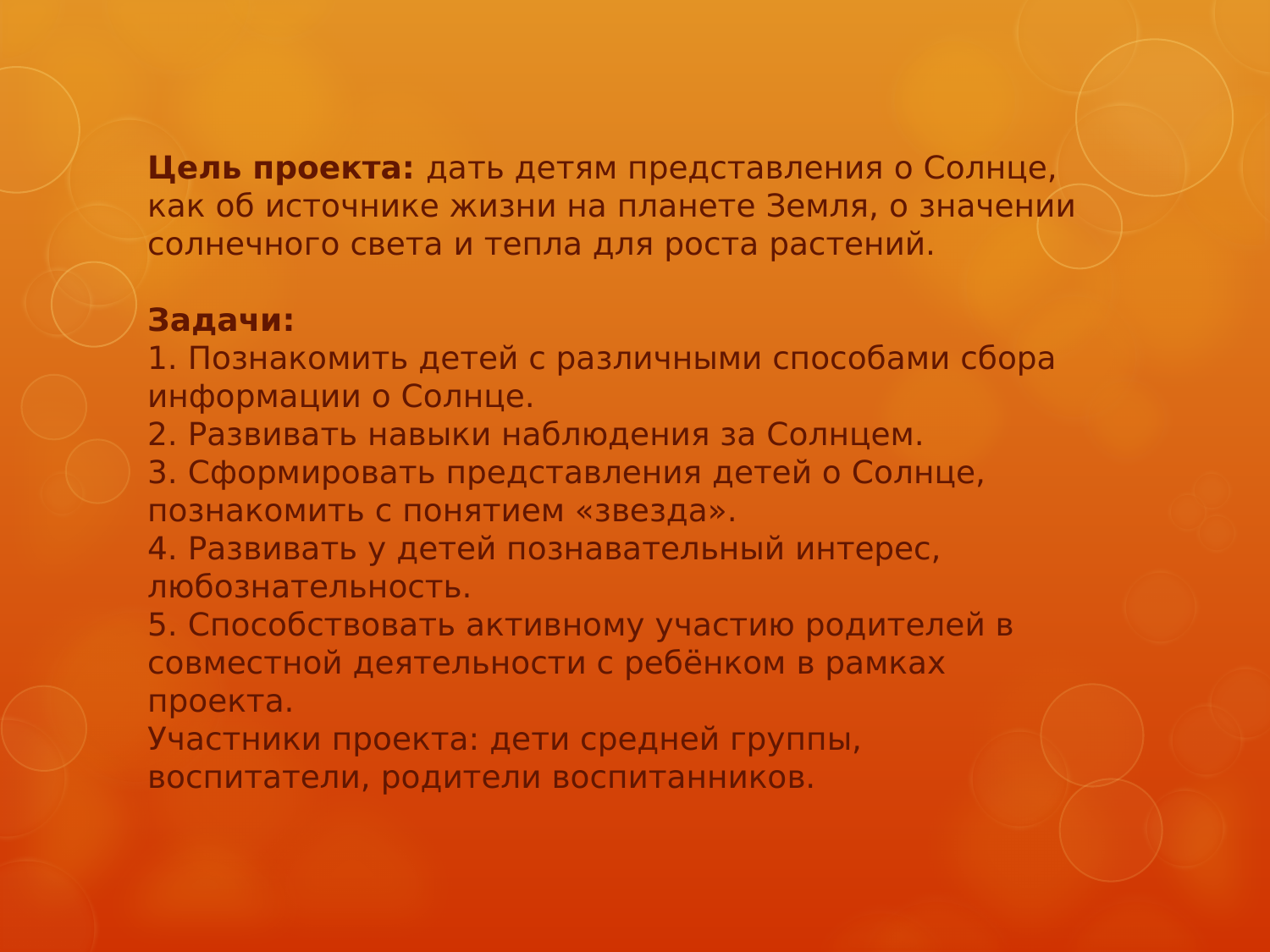

Цель проекта: дать детям представления о Солнце, как об источнике жизни на планете Земля, о значении солнечного света и тепла для роста растений.

Задачи:
1. Познакомить детей с различными способами сбора информации о Солнце.
2. Развивать навыки наблюдения за Солнцем.
3. Сформировать представления детей о Солнце, познакомить с понятием «звезда».
4. Развивать у детей познавательный интерес, любознательность.
5. Способствовать активному участию родителей в совместной деятельности с ребёнком в рамках проекта.
Участники проекта: дети средней группы, воспитатели, родители воспитанников.